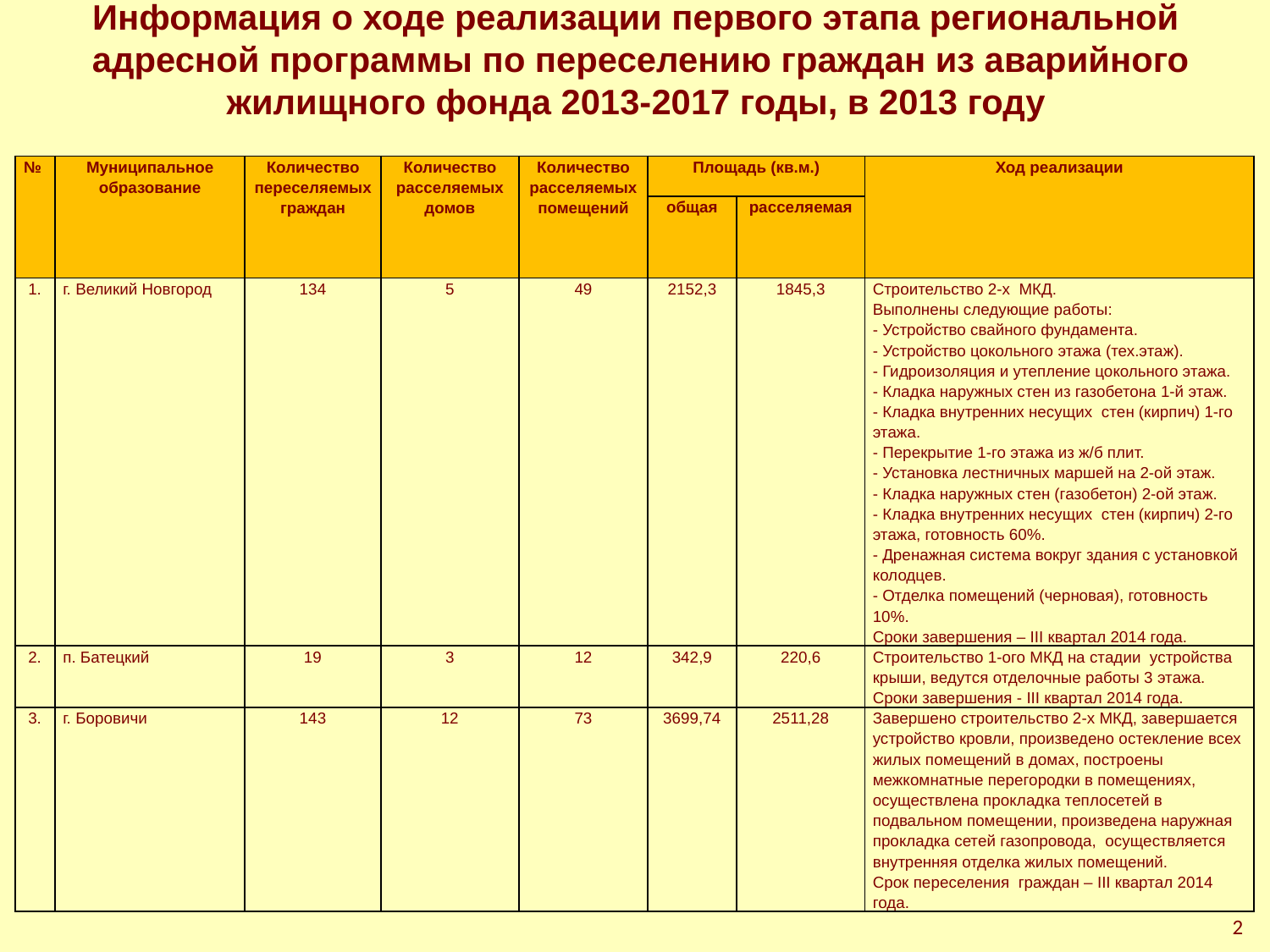

Информация о ходе реализации первого этапа региональной
 адресной программы по переселению граждан из аварийного жилищного фонда 2013-2017 годы, в 2013 году
| № | Муниципальное образование | Количество переселяемых граждан | Количество расселяемых домов | Количество расселяемых помещений | Площадь (кв.м.) |  | Ход реализации |
| --- | --- | --- | --- | --- | --- | --- | --- |
|  |  |  |  |  | общая | расселяемая |  |
| 1. | г. Великий Новгород | 134 | 5 | 49 | 2152,3 | 1845,3 | Строительство 2-х МКД. Выполнены следующие работы: - Устройство свайного фундамента. - Устройство цокольного этажа (тех.этаж). - Гидроизоляция и утепление цокольного этажа. - Кладка наружных стен из газобетона 1-й этаж. - Кладка внутренних несущих стен (кирпич) 1-го этажа. - Перекрытие 1-го этажа из ж/б плит. - Установка лестничных маршей на 2-ой этаж. - Кладка наружных стен (газобетон) 2-ой этаж. - Кладка внутренних несущих стен (кирпич) 2-го этажа, готовность 60%. - Дренажная система вокруг здания с установкой колодцев. - Отделка помещений (черновая), готовность 10%. Сроки завершения – III квартал 2014 года. |
| 2. | п. Батецкий | 19 | 3 | 12 | 342,9 | 220,6 | Строительство 1-ого МКД на стадии устройства крыши, ведутся отделочные работы 3 этажа. Сроки завершения - III квартал 2014 года. |
| 3. | г. Боровичи | 143 | 12 | 73 | 3699,74 | 2511,28 | Завершено строительство 2-х МКД, завершается устройство кровли, произведено остекление всех жилых помещений в домах, построены межкомнатные перегородки в помещениях, осуществлена прокладка теплосетей в подвальном помещении, произведена наружная прокладка сетей газопровода, осуществляется внутренняя отделка жилых помещений. Срок переселения граждан – III квартал 2014 года. |
2